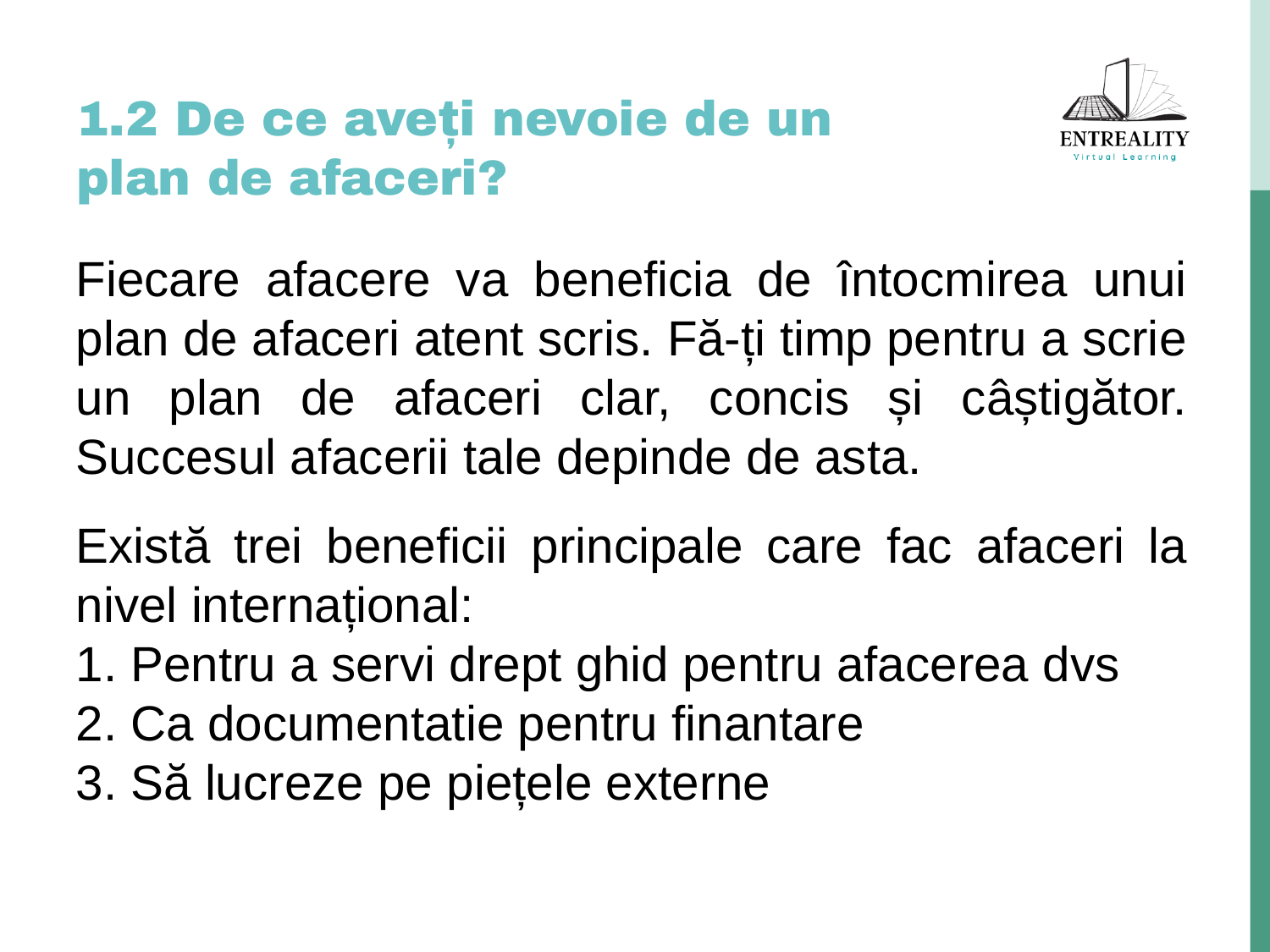

# 1.2 De ce aveți nevoie de un plan de afaceri?
Fiecare afacere va beneficia de întocmirea unui plan de afaceri atent scris. Fă-ți timp pentru a scrie un plan de afaceri clar, concis și câștigător. Succesul afacerii tale depinde de asta.

Există trei beneficii principale care fac afaceri la nivel internațional:
1. Pentru a servi drept ghid pentru afacerea dvs
2. Ca documentatie pentru finantare
3. Să lucreze pe piețele externe